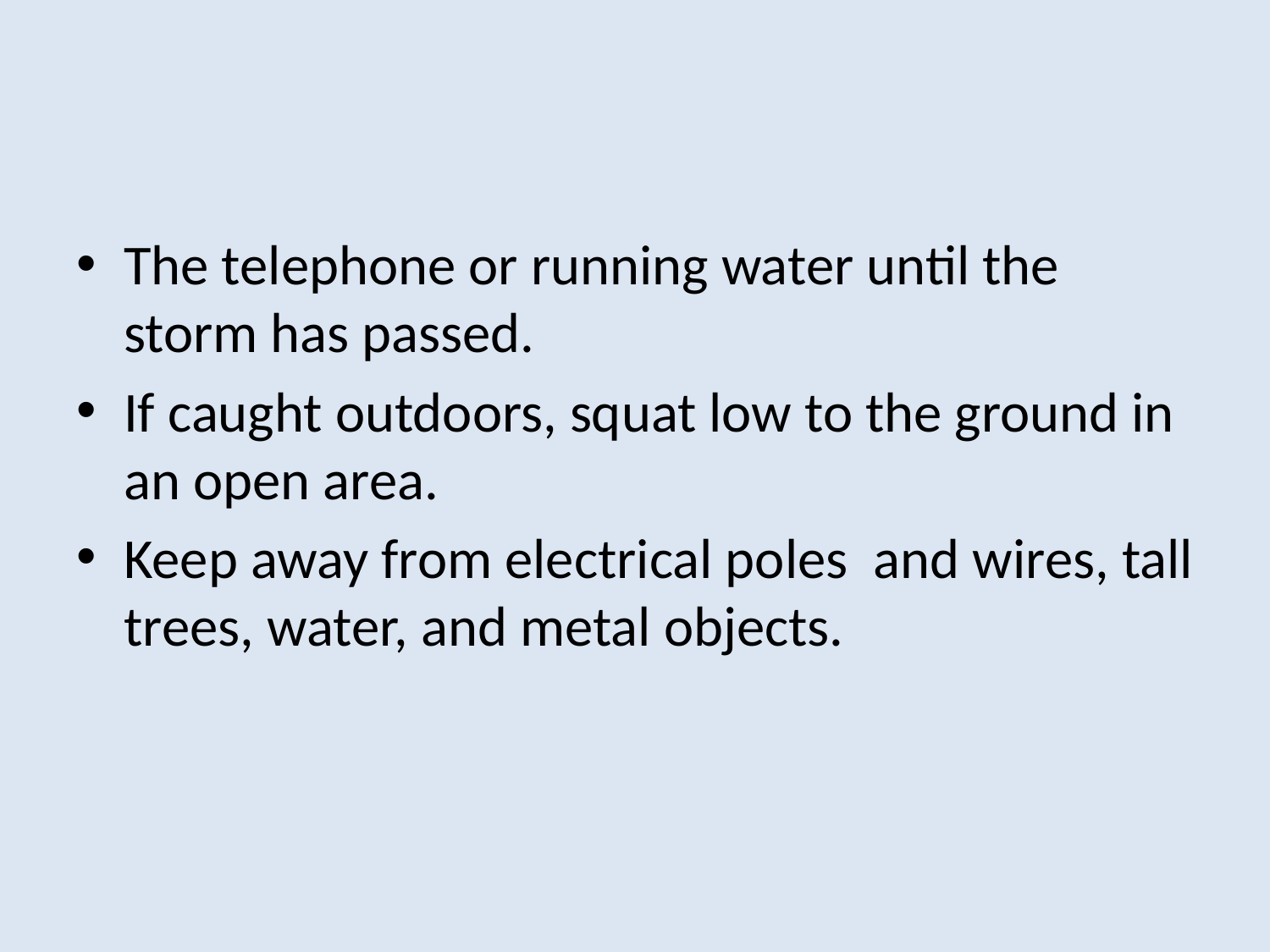

#
The telephone or running water until the storm has passed.
If caught outdoors, squat low to the ground in an open area.
Keep away from electrical poles  and wires, tall trees, water, and metal objects.